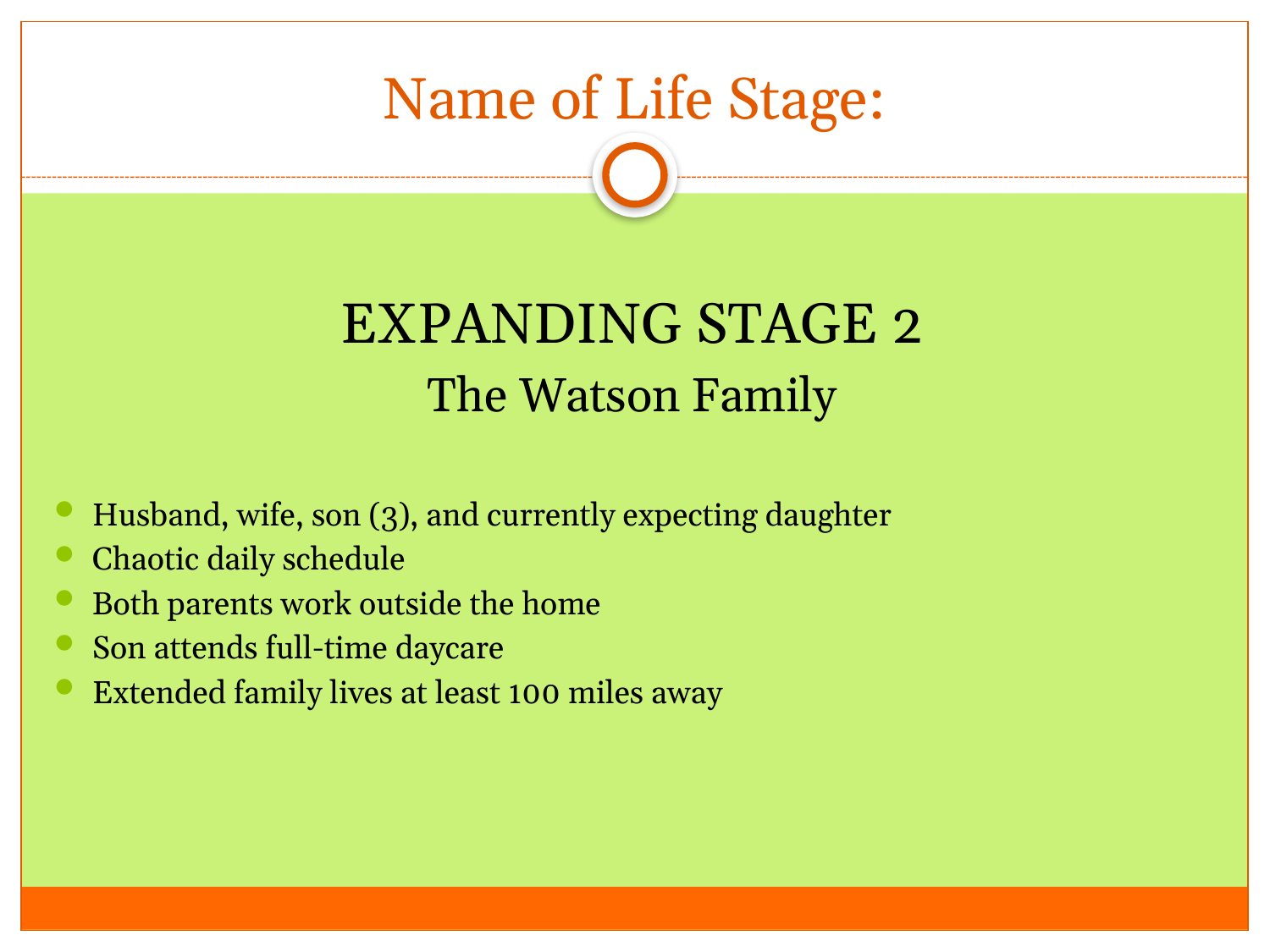

# Name of Life Stage:

EXPANDING STAGE 2
The Watson Family

Husband, wife, son (3), and currently expecting daughter
Chaotic daily schedule
Both parents work outside the home
Son attends full-time daycare
Extended family lives at least 100 miles away